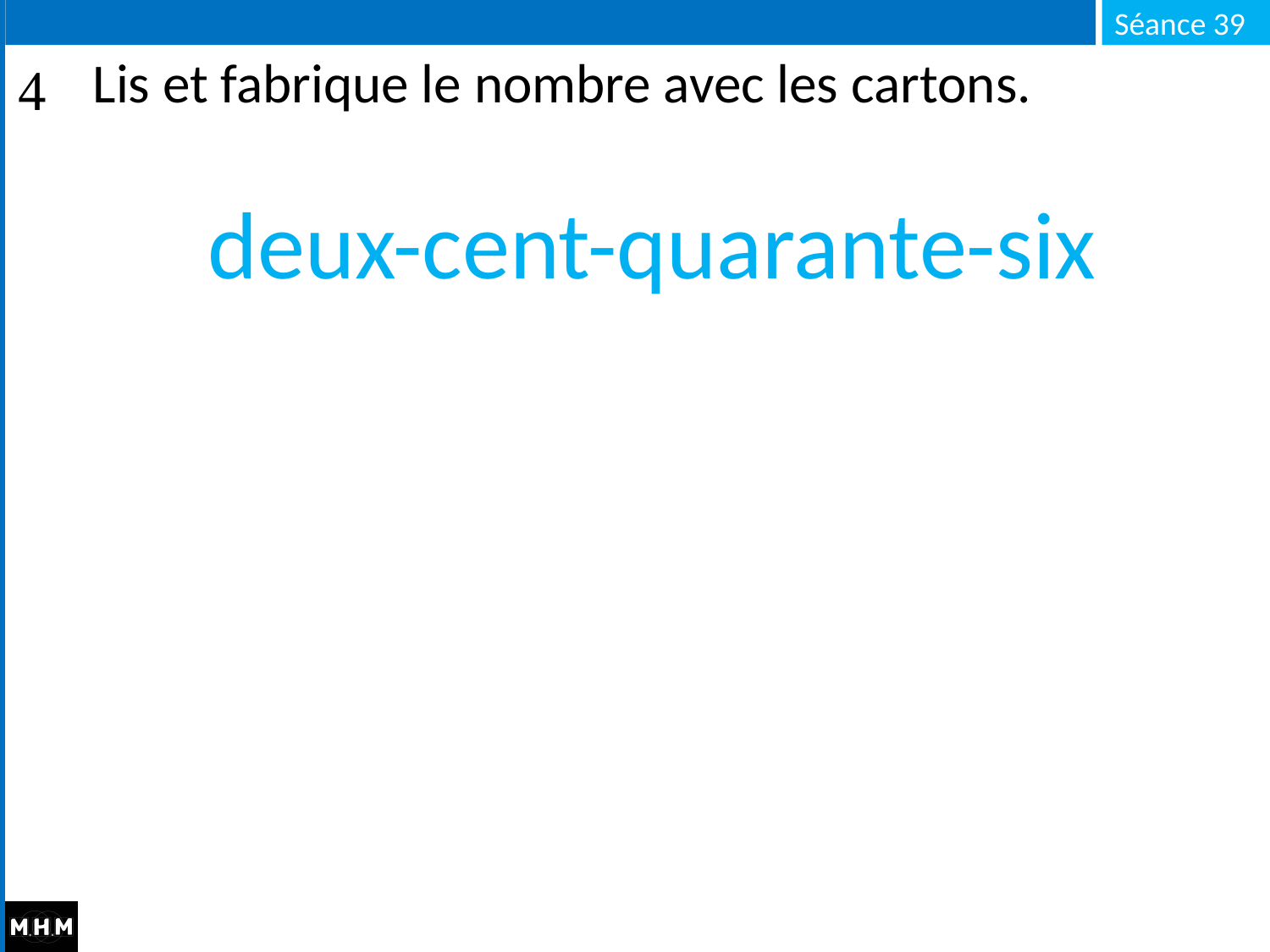

# Lis et fabrique le nombre avec les cartons.
deux-cent-quarante-six